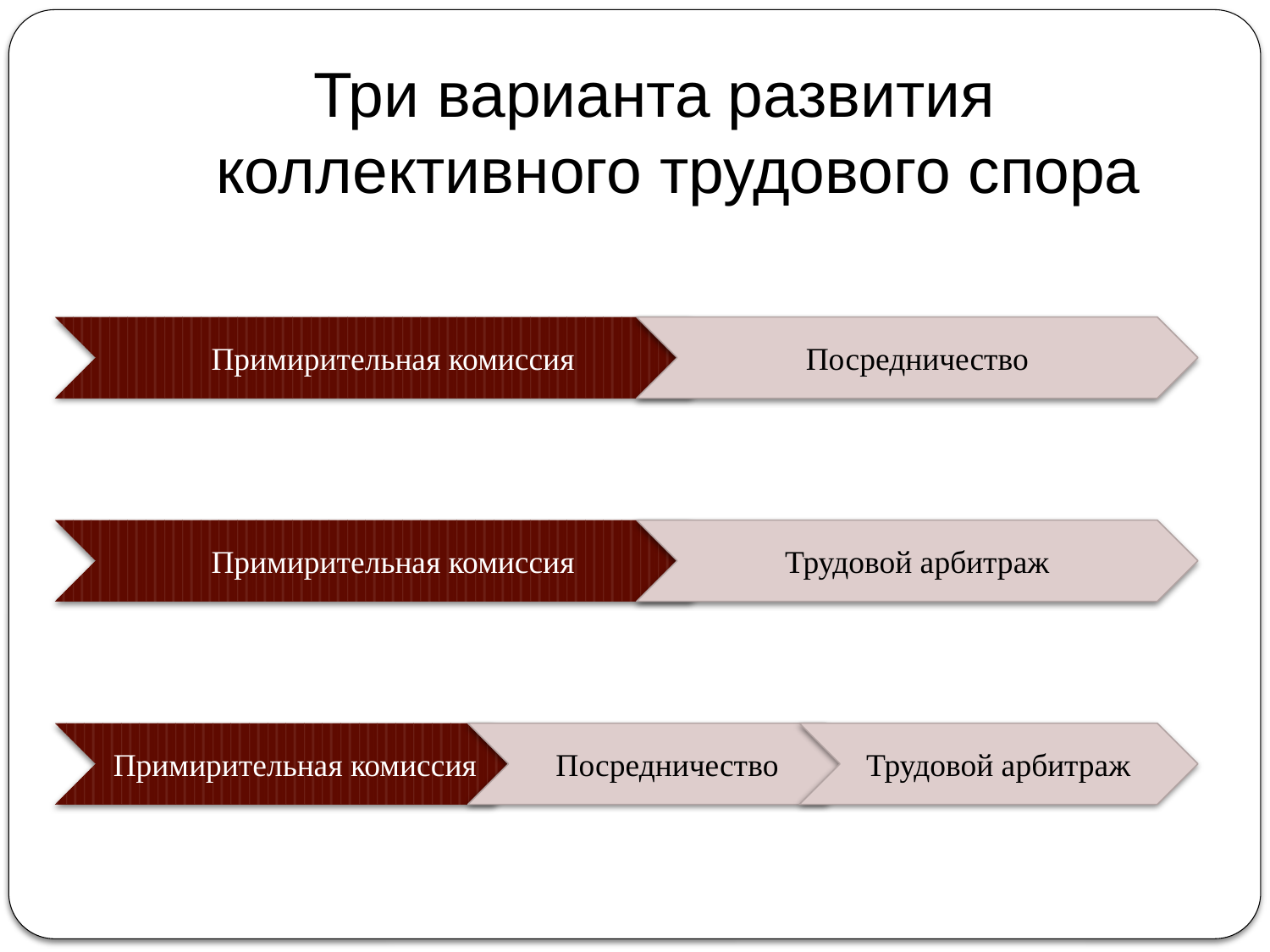

# Три варианта развития коллективного трудового спора
Примирительная комиссия
Посредничество
Примирительная комиссия
Посредничество
Трудовой арбитраж
Трудовой арбитраж
Примирительная комиссия